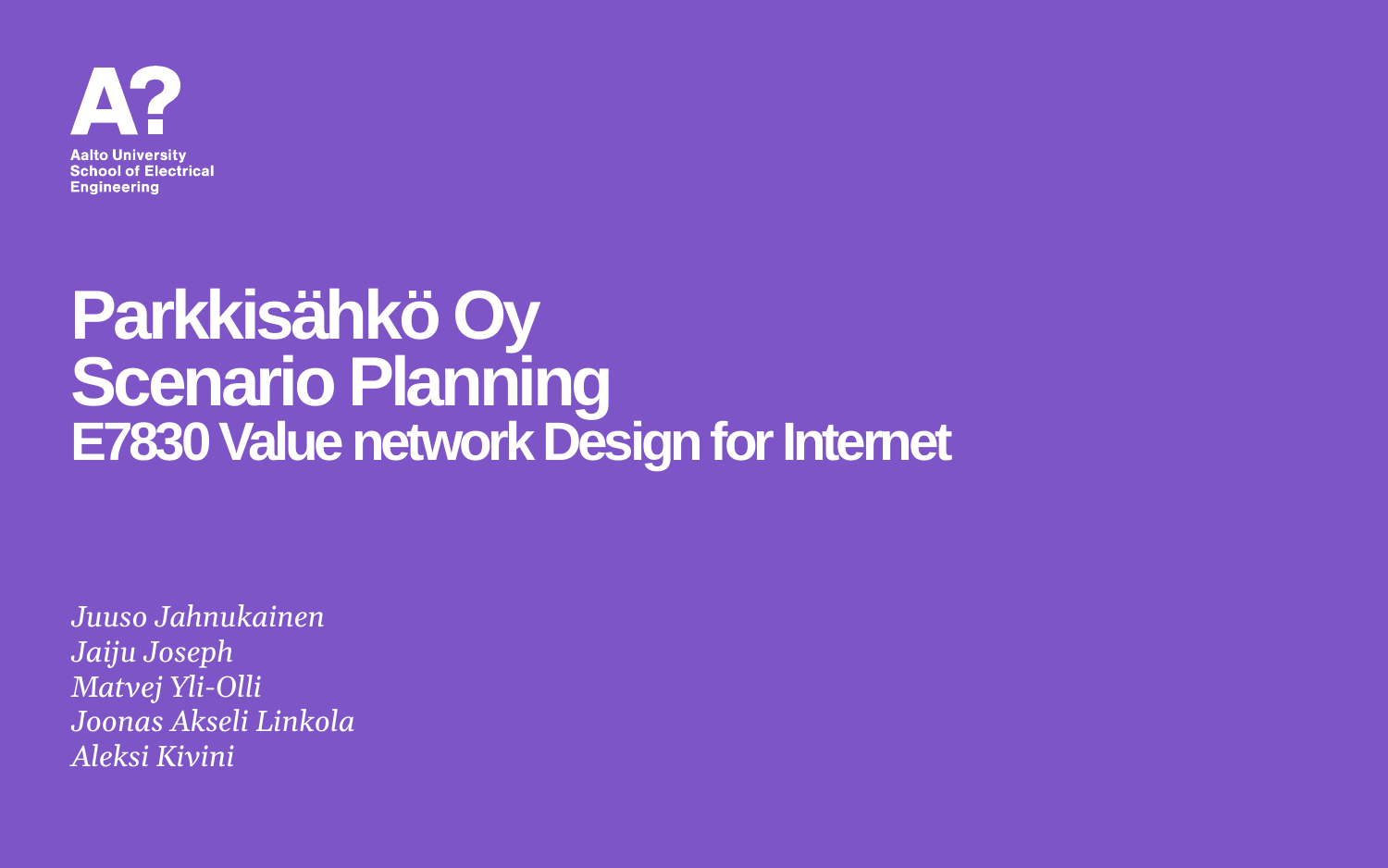

# Parkkisähkö Oy Scenario Planning E7830 Value network Design for Internet
Juuso Jahnukainen
Jaiju Joseph
Matvej Yli-Olli
Joonas Akseli Linkola
Aleksi Kivini